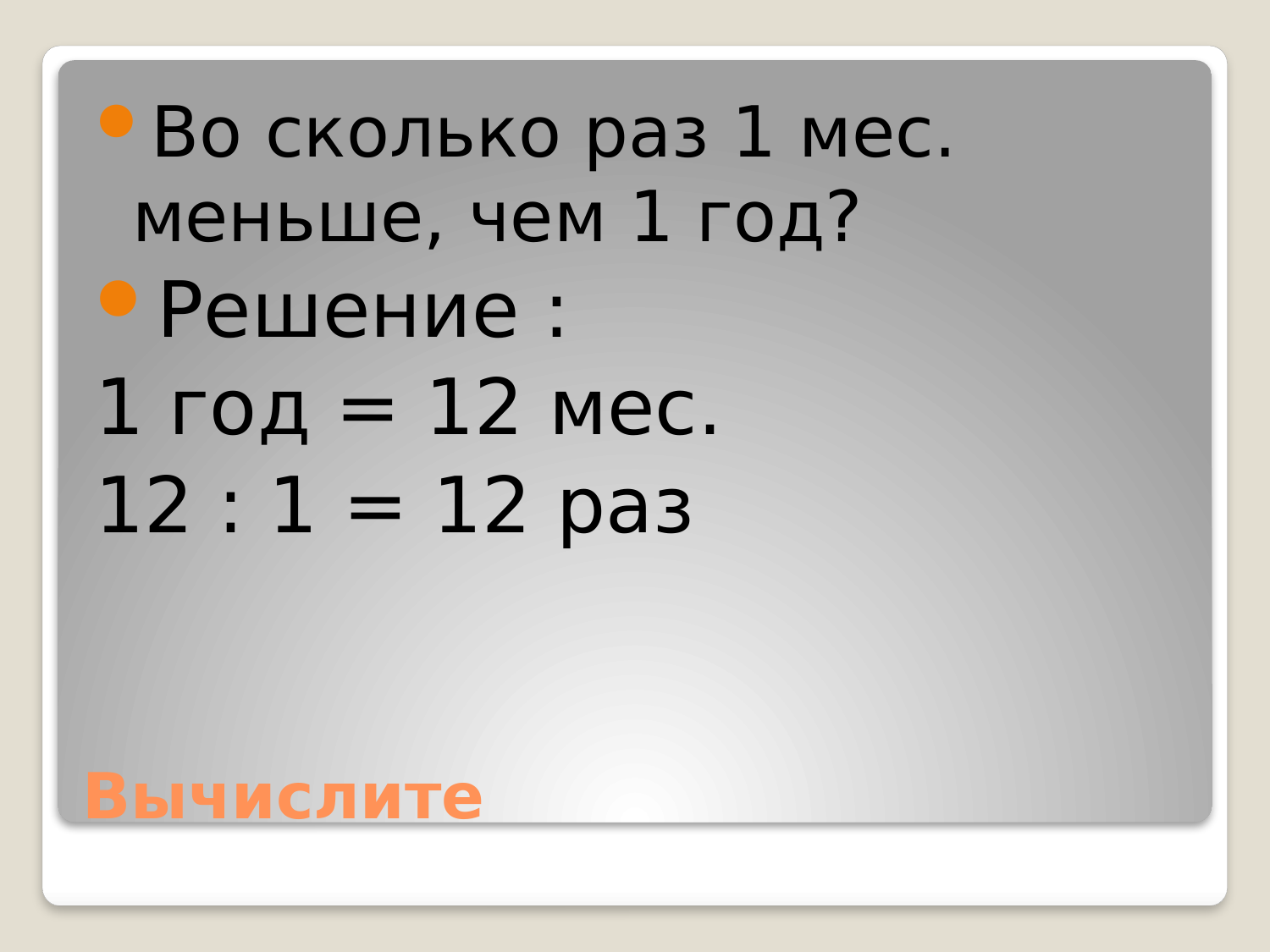

Во сколько раз 1 мес. меньше, чем 1 год?
Решение :
1 год = 12 мес.
12 : 1 = 12 раз
# Вычислите